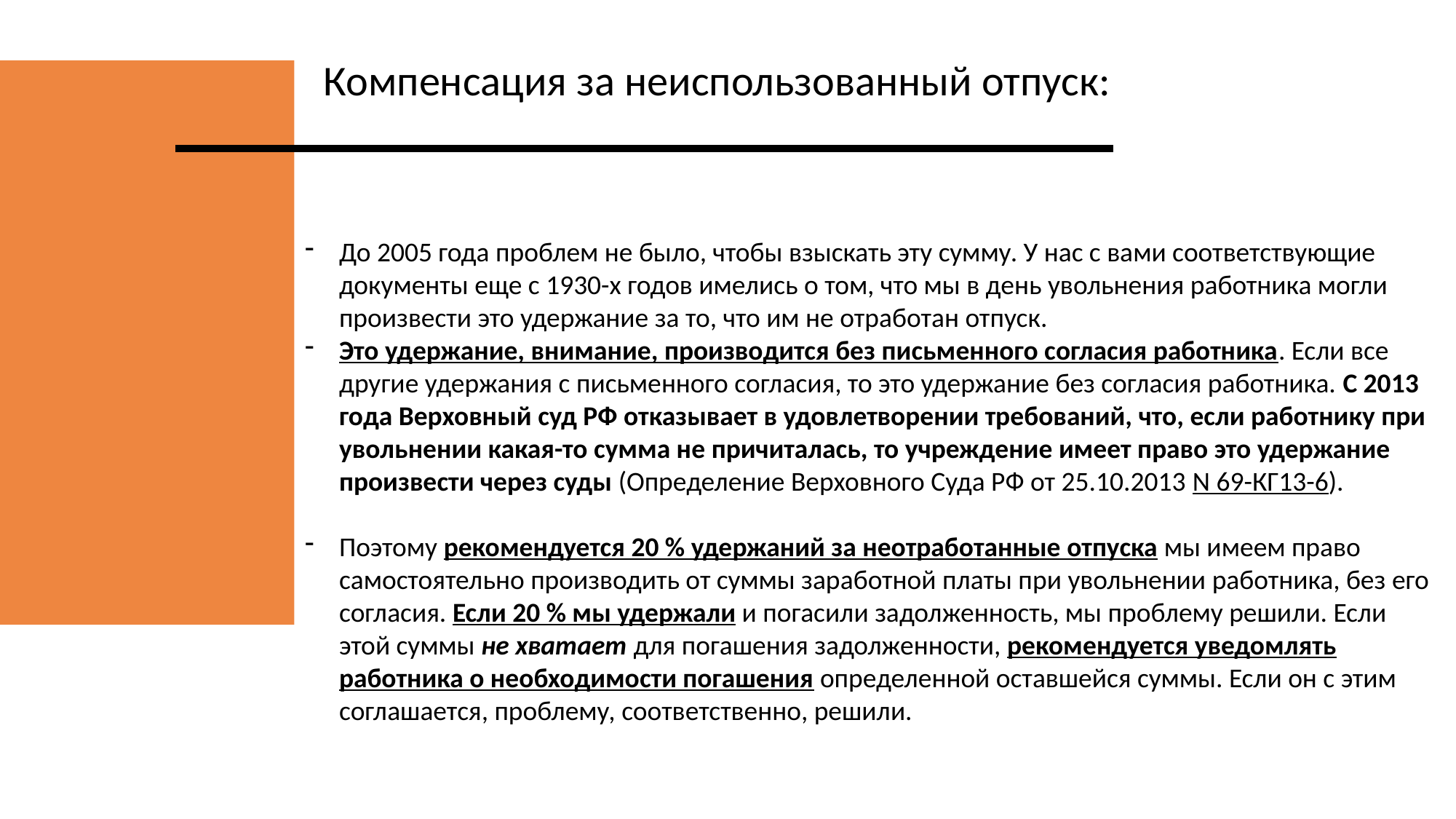

Компенсация за неиспользованный отпуск:

До 2005 года проблем не было, чтобы взыскать эту сумму. У нас с вами соответствующие документы еще с 1930-х годов имелись о том, что мы в день увольнения работника могли произвести это удержание за то, что им не отработан отпуск.
Это удержание, внимание, производится без письменного согласия работника. Если все другие удержания с письменного согласия, то это удержание без согласия работника. С 2013 года Верховный суд РФ отказывает в удовлетворении требований, что, если работнику при увольнении какая-то сумма не причиталась, то учреждение имеет право это удержание произвести через суды (Определение Верховного Суда РФ от 25.10.2013 N 69-КГ13-6).

Поэтому рекомендуется 20 % удержаний за неотработанные отпуска мы имеем право самостоятельно производить от суммы заработной платы при увольнении работника, без его согласия. Если 20 % мы удержали и погасили задолженность, мы проблему решили. Если этой суммы не хватает для погашения задолженности, рекомендуется уведомлять работника о необходимости погашения определенной оставшейся суммы. Если он с этим соглашается, проблему, соответственно, решили.